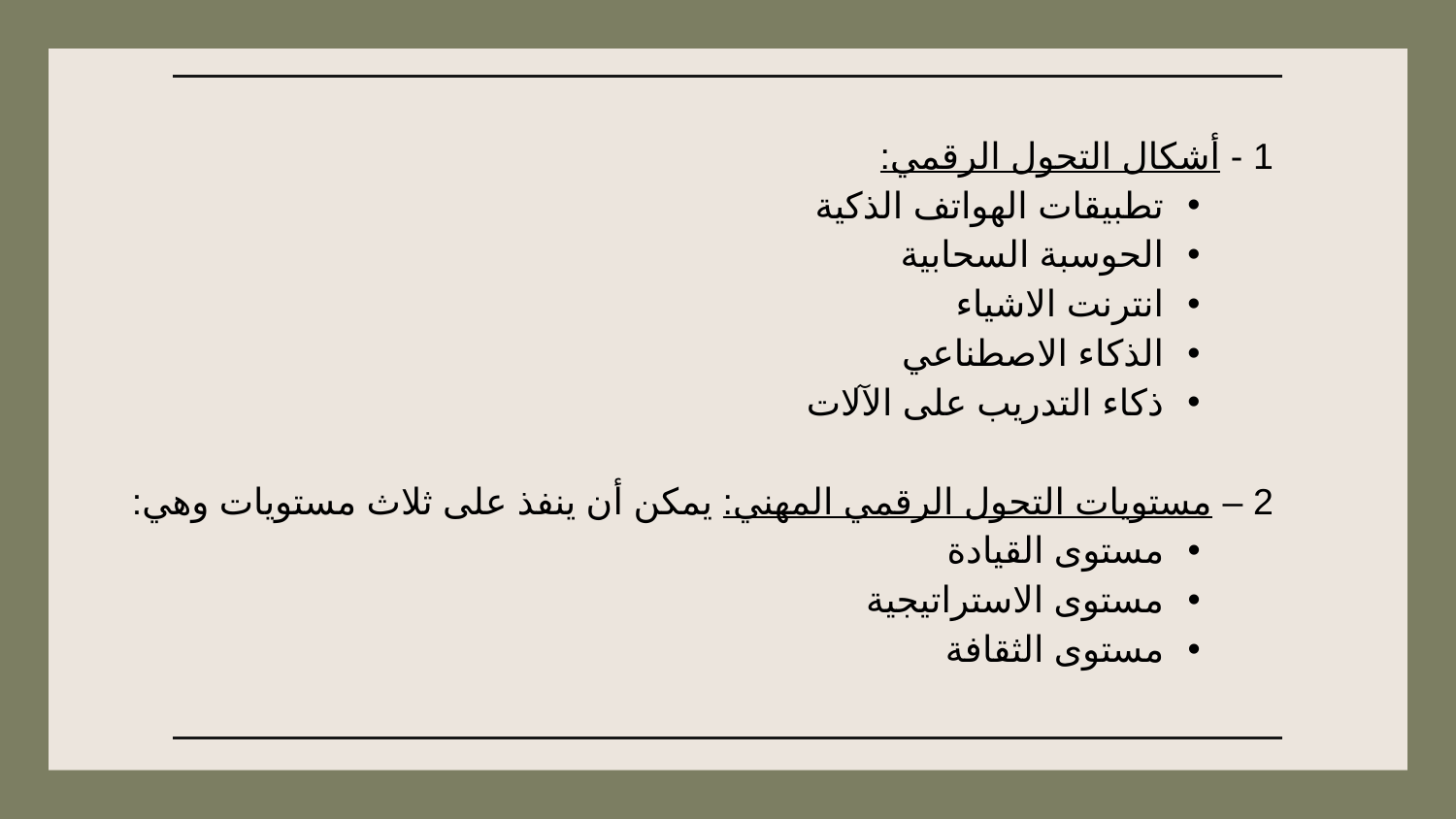

1 - أشكال التحول الرقمي:
تطبيقات الهواتف الذكية
الحوسبة السحابية
انترنت الاشياء
الذكاء الاصطناعي
ذكاء التدريب على الآلات

2 – مستويات التحول الرقمي المهني: يمكن أن ينفذ على ثلاث مستويات وهي:
مستوى القيادة
مستوى الاستراتيجية
مستوى الثقافة